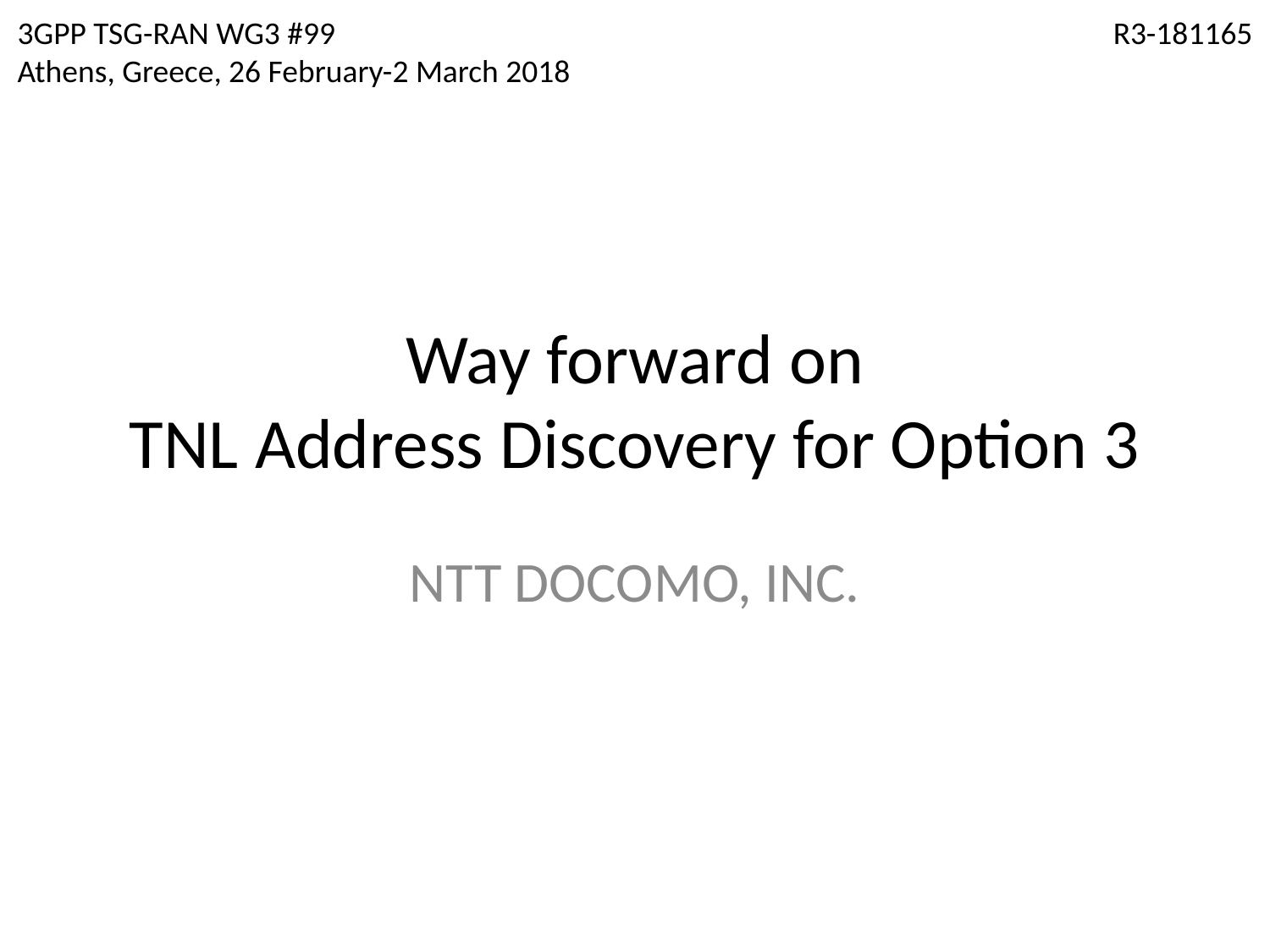

3GPP TSG-RAN WG3 #99
Athens, Greece, 26 February-2 March 2018
R3-181165
# Way forward on TNL Address Discovery for Option 3
NTT DOCOMO, INC.